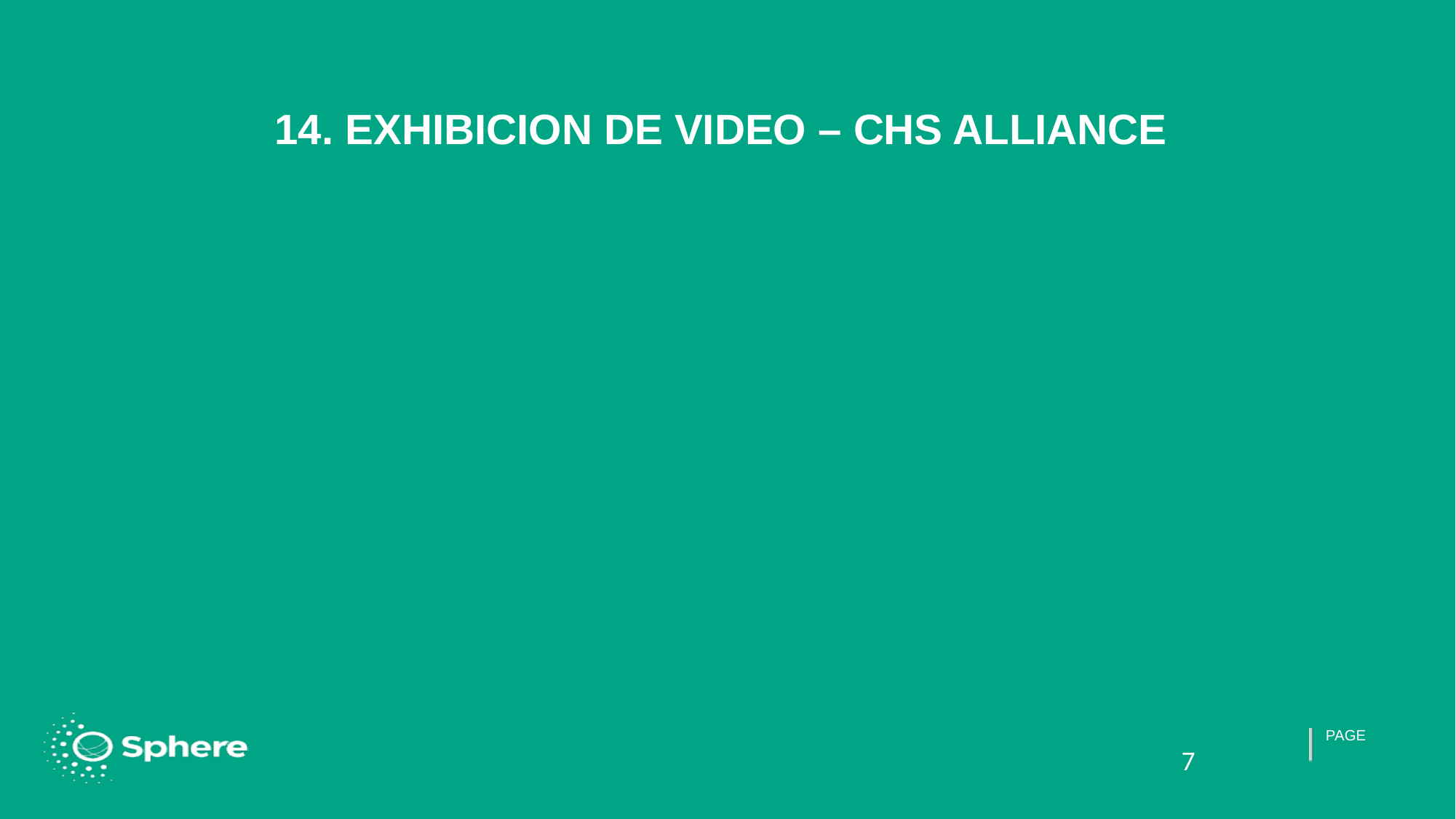

14. EXHIBICION DE VIDEO – CHS ALLIANCE

7